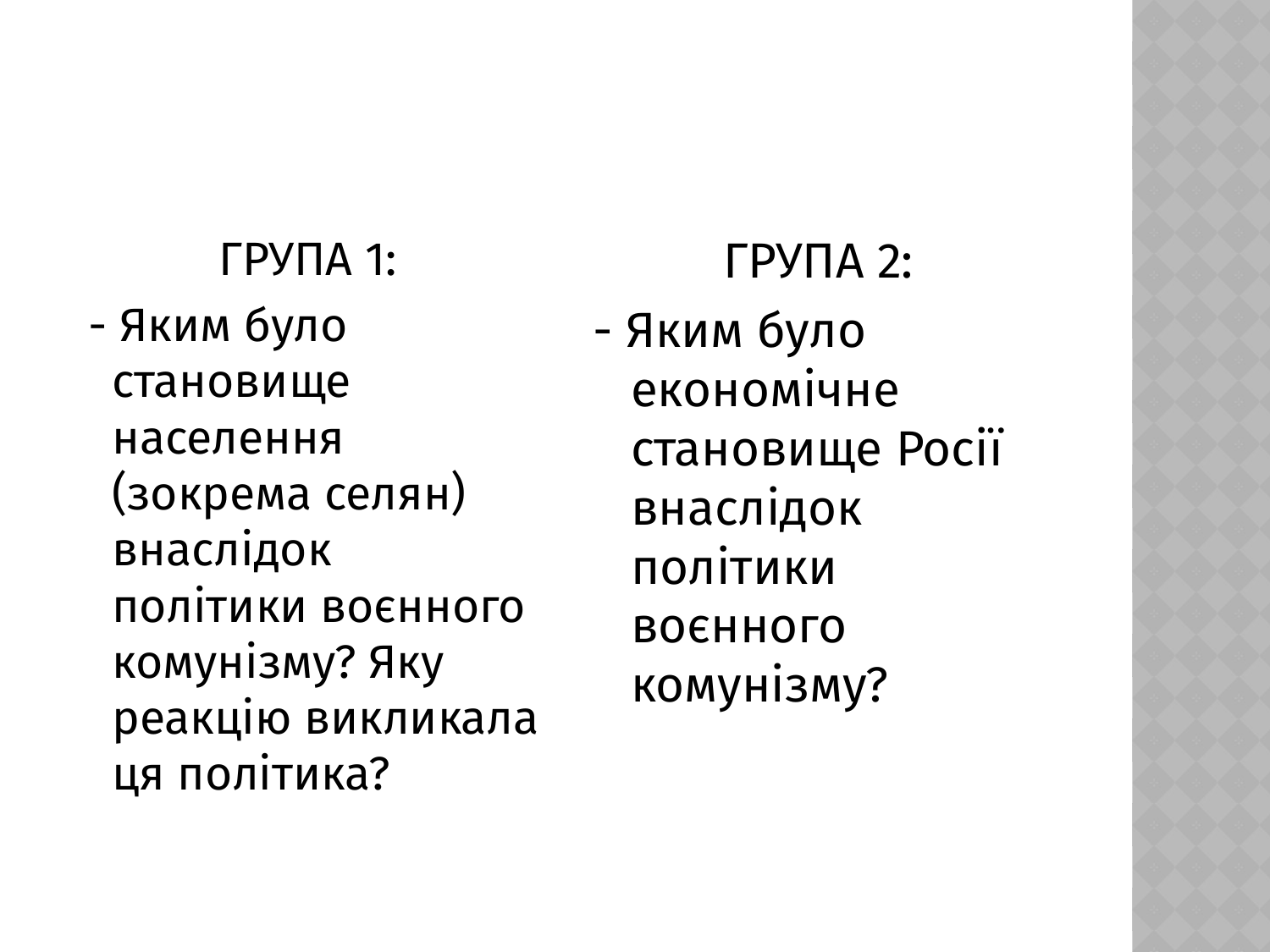

#
ГРУПА 1:
 - Яким було становище населення (зокрема селян) внаслідок політики воєнного комунізму? Яку реакцію викликала ця політика?

ГРУПА 2:
- Яким було економічне становище Росії внаслідок політики воєнного комунізму?